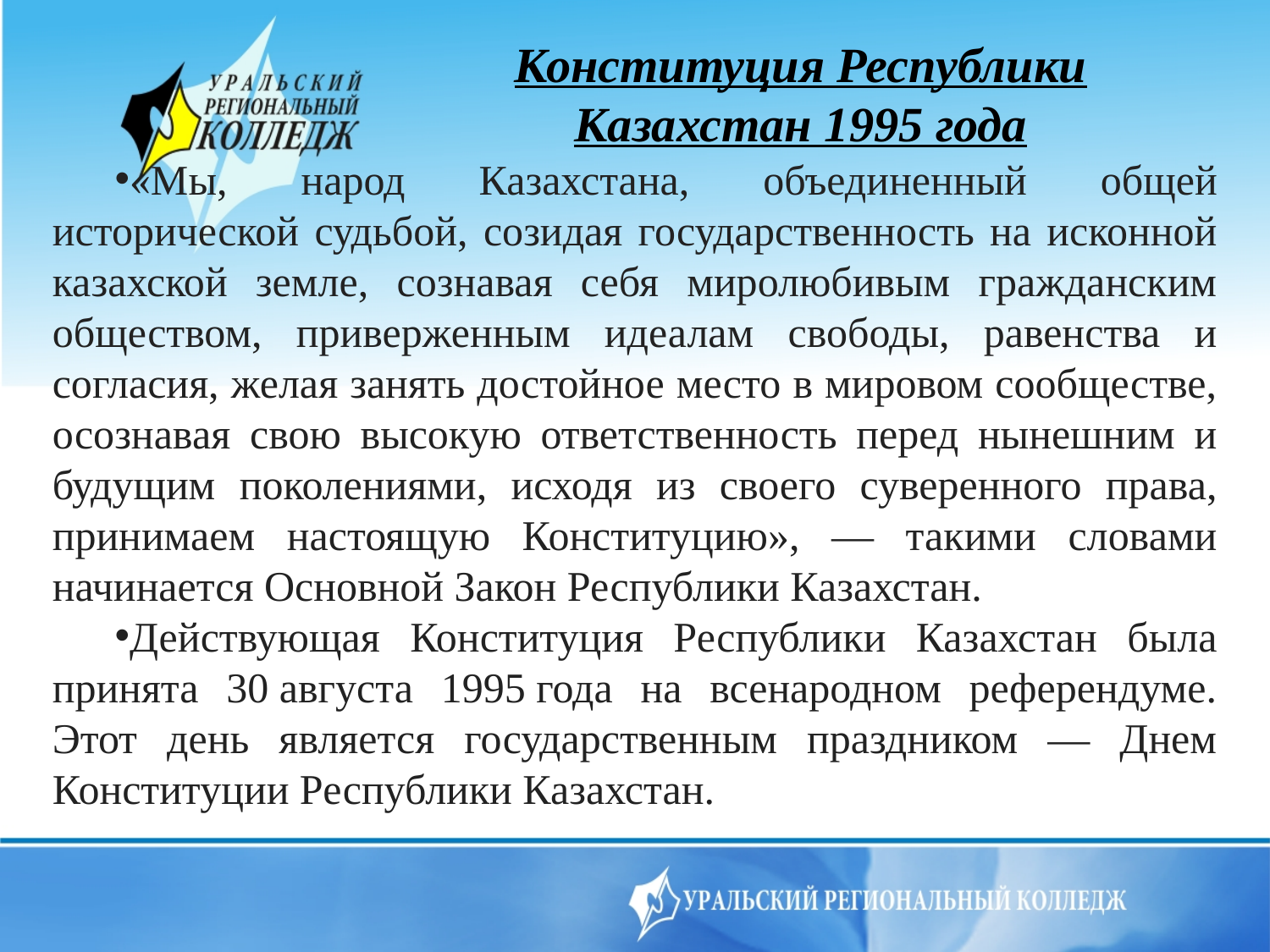

.
# Конституция Республики Казахстан 1995 года
«Мы, народ Казахстана, объединенный общей исторической судьбой, созидая государственность на исконной казахской земле, сознавая себя миролюбивым гражданским обществом, приверженным идеалам свободы, равенства и согласия, желая занять достойное место в мировом сообществе, осознавая свою высокую ответственность перед нынешним и будущим поколениями, исходя из своего суверенного права, принимаем настоящую Конституцию», — такими словами начинается Основной Закон Республики Казахстан.
Действующая Конституция Республики Казахстан была принята 30 августа 1995 года на всенародном референдуме. Этот день является государственным праздником — Днем Конституции Республики Казахстан.